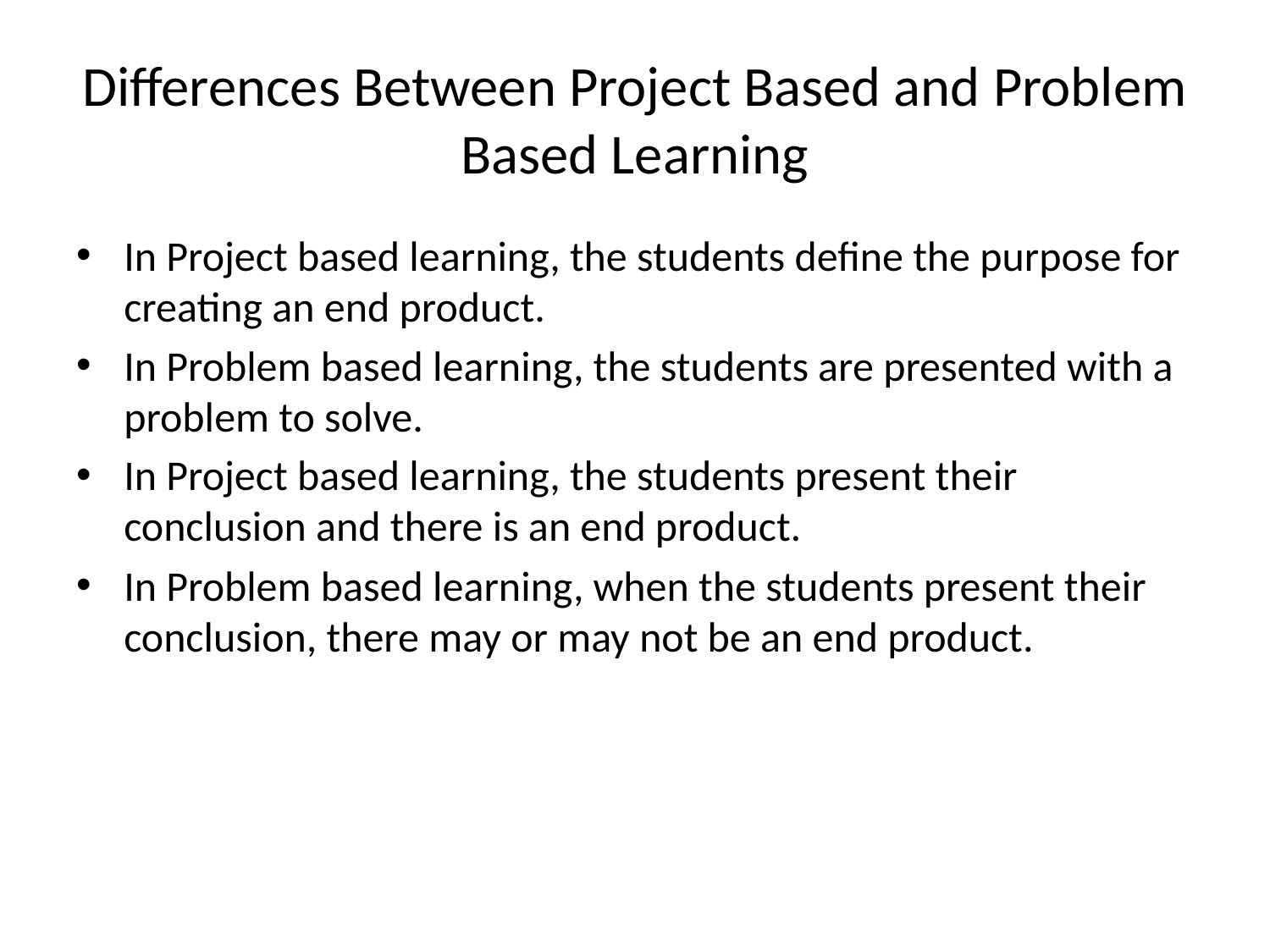

# Differences Between Project Based and Problem Based Learning
In Project based learning, the students define the purpose for creating an end product.
In Problem based learning, the students are presented with a problem to solve.
In Project based learning, the students present their conclusion and there is an end product.
In Problem based learning, when the students present their conclusion, there may or may not be an end product.